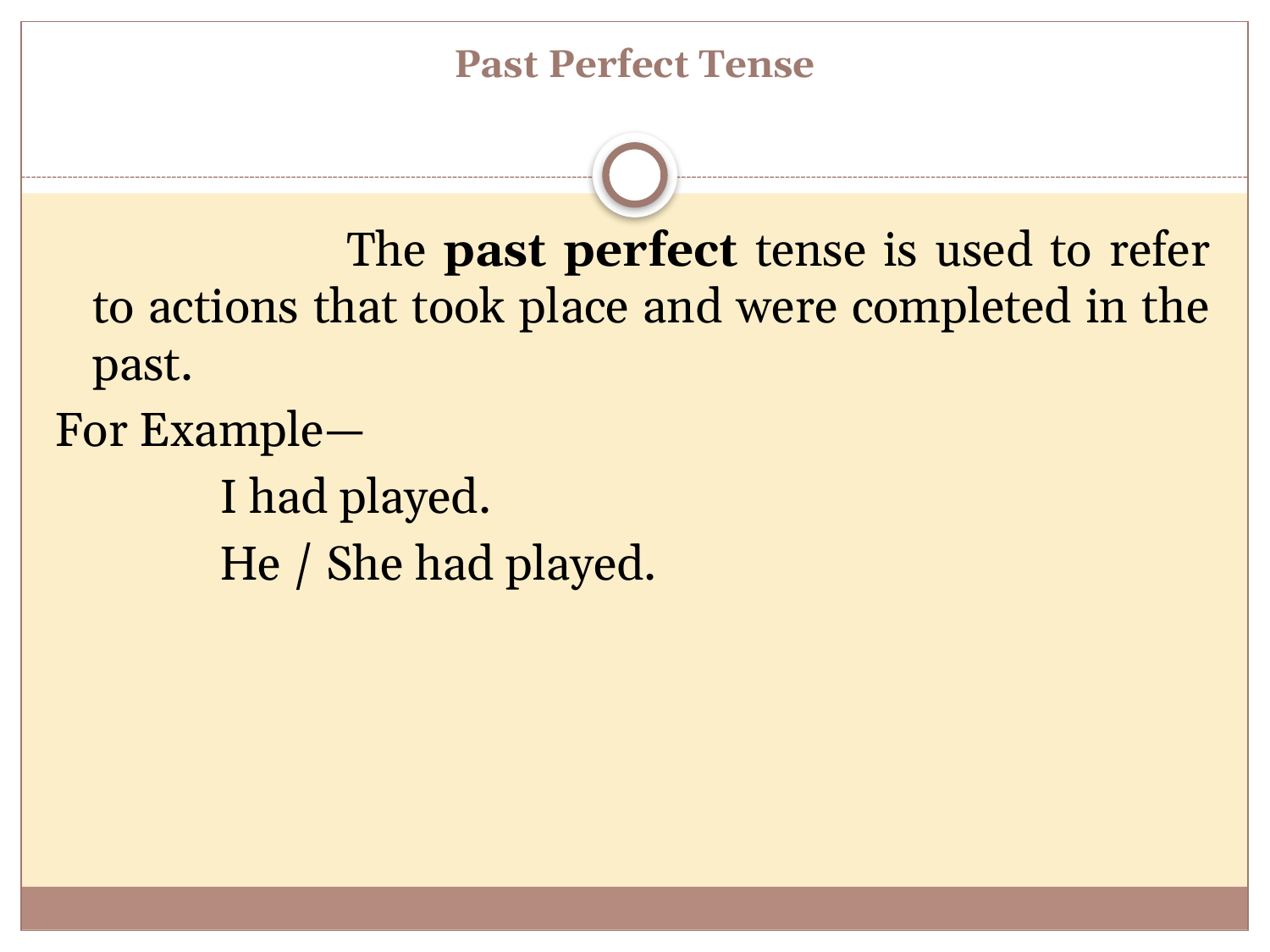

# Past Perfect Tense
			The past perfect tense is used to refer to actions that took place and were completed in the past.
For Example—
		I had played.
		He / She had played.